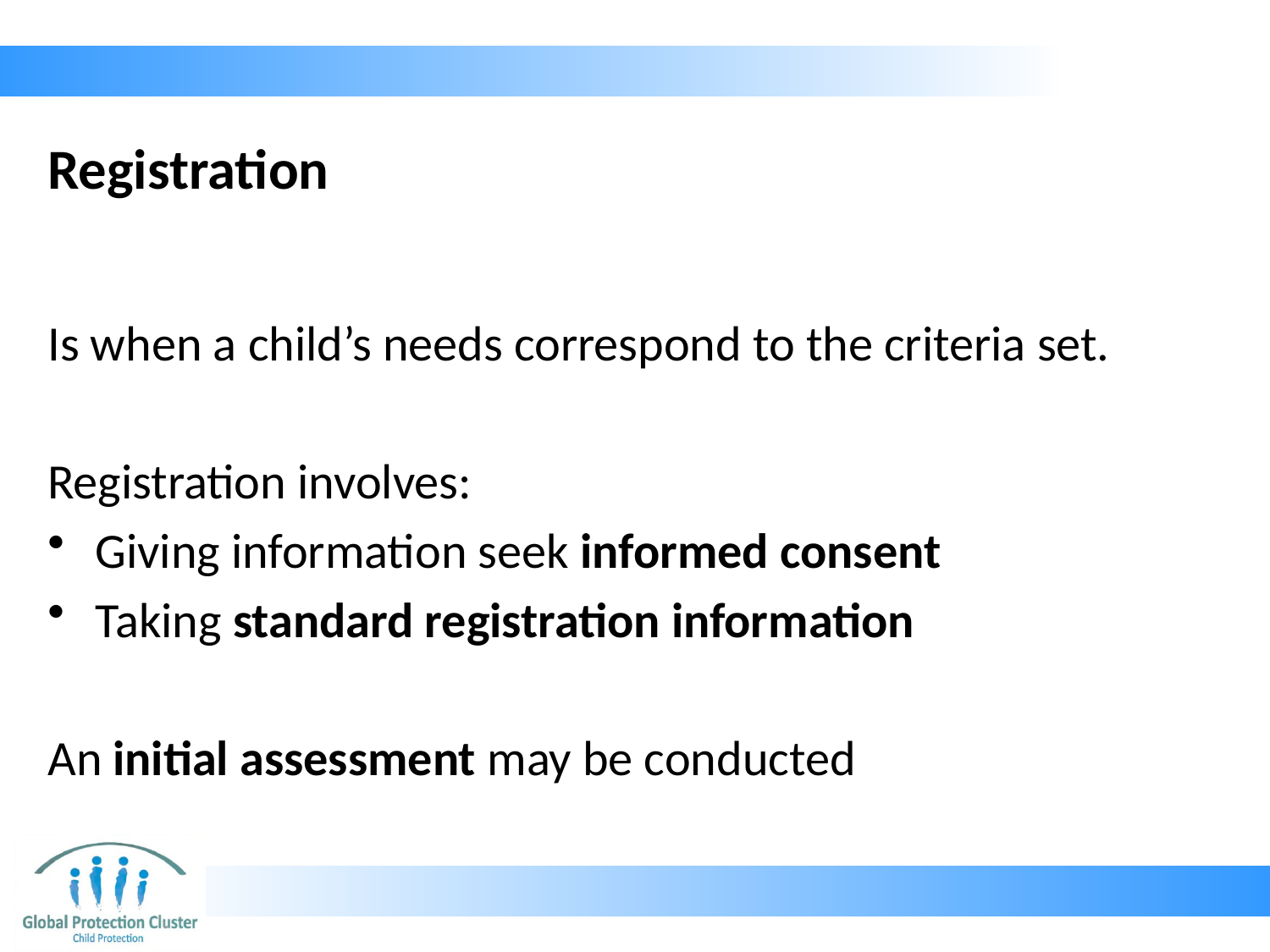

# Registration

Is when a child’s needs correspond to the criteria set.

Registration involves:
Giving information seek informed consent
Taking standard registration information

An initial assessment may be conducted